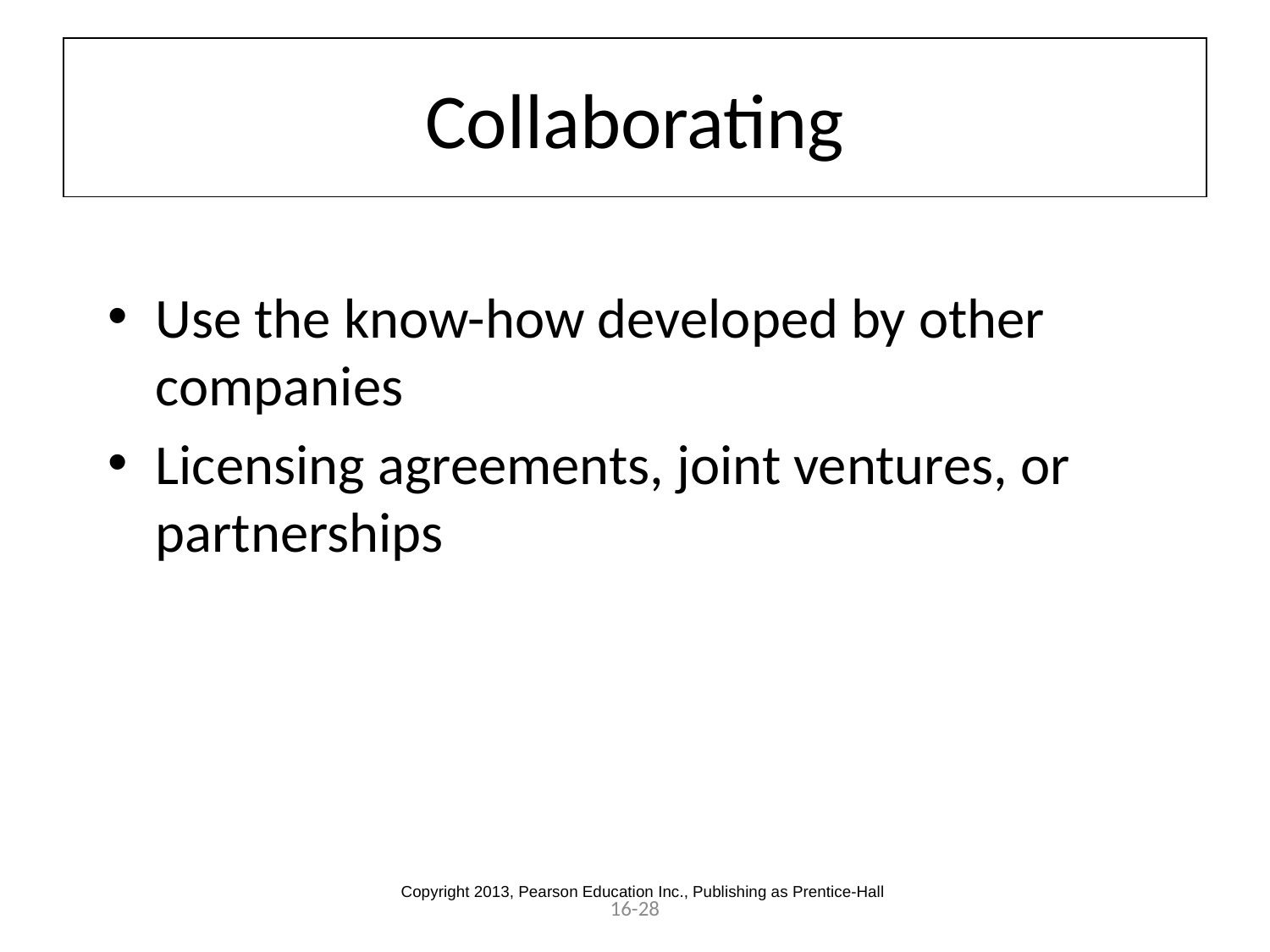

# Collaborating
Use the know-how developed by other companies
Licensing agreements, joint ventures, or partnerships
Copyright 2013, Pearson Education Inc., Publishing as Prentice-Hall

16-28